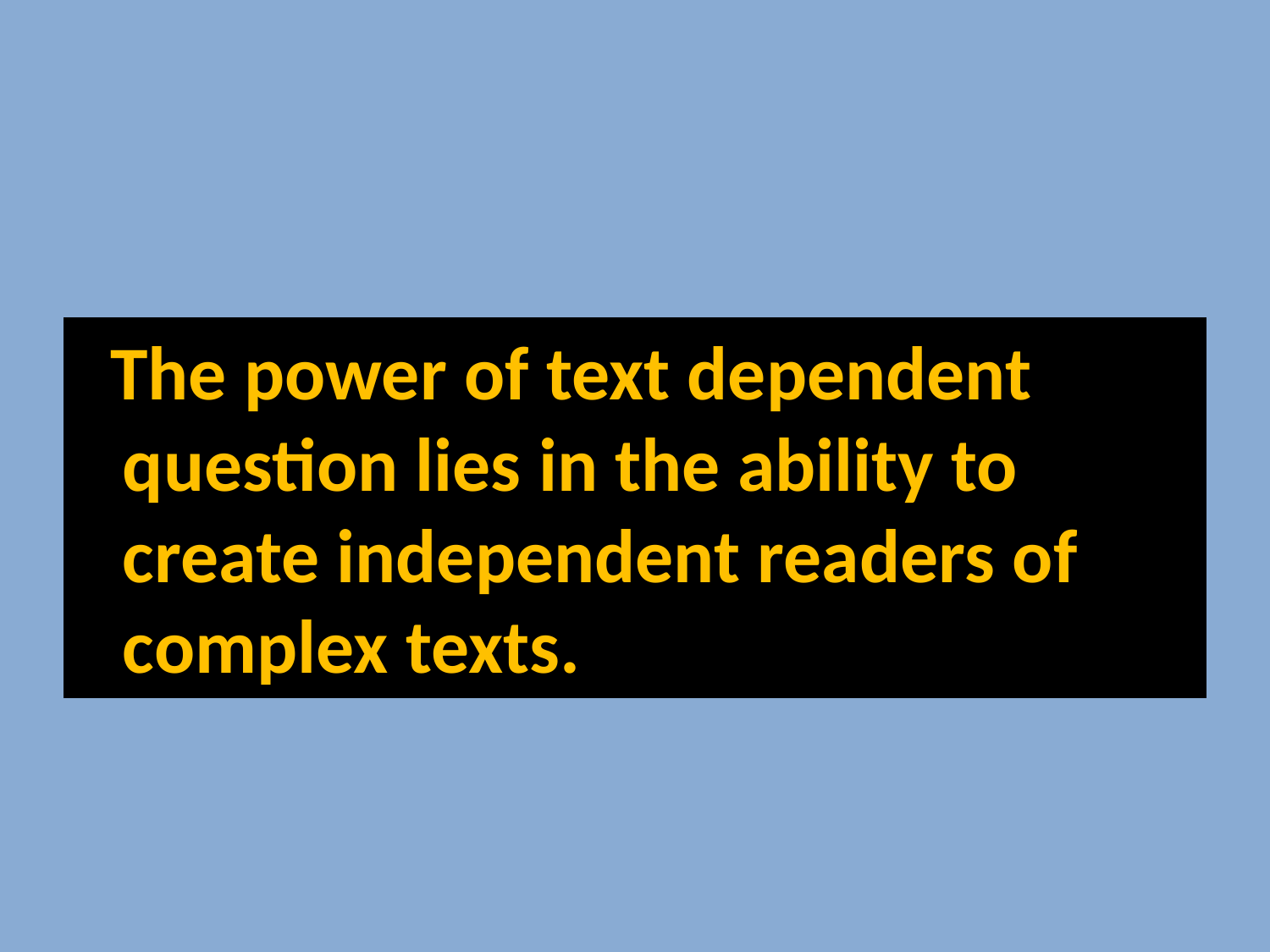

The power of text dependent question lies in the ability to create independent readers of complex texts.